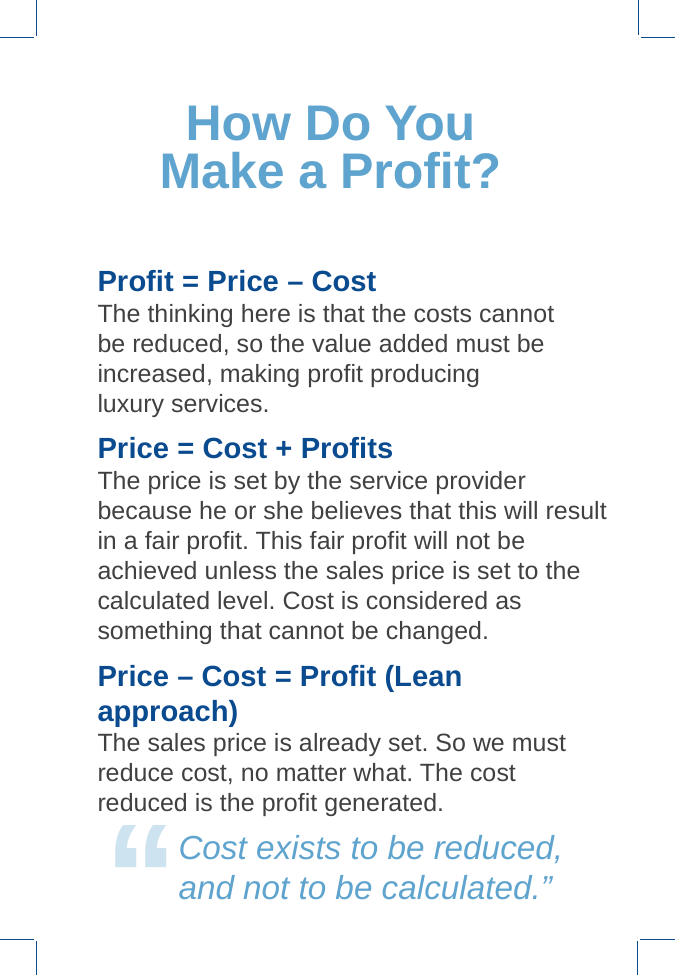

# How Do You Make a Profit?
Profit = Price – Cost
The thinking here is that the costs cannot
be reduced, so the value added must be
increased, making profit producing
luxury services.
Price = Cost + Profits
The price is set by the service provider
because he or she believes that this will result
in a fair profit. This fair profit will not be achieved unless the sales price is set to the calculated level. Cost is considered as something that cannot be changed.
Price – Cost = Profit (Lean approach)
The sales price is already set. So we must reduce cost, no matter what. The cost
reduced is the profit generated.
‘‘
Cost exists to be reduced, and not to be calculated.”